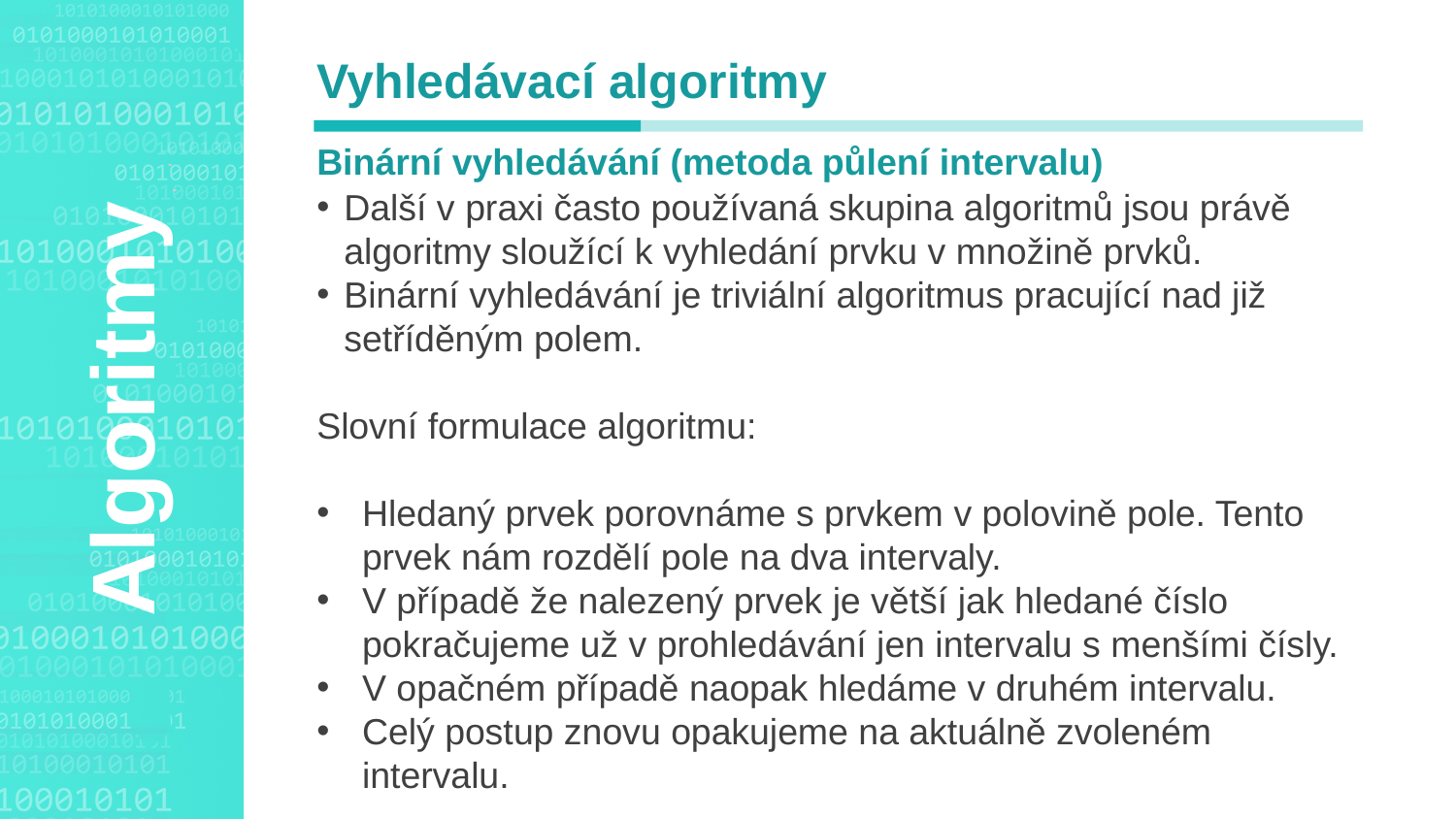

Vyhledávací algoritmy
Binární vyhledávání (metoda půlení intervalu)
Další v praxi často používaná skupina algoritmů jsou právě algoritmy sloužící k vyhledání prvku v množině prvků.
Binární vyhledávání je triviální algoritmus pracující nad již setříděným polem.

Slovní formulace algoritmu:

Hledaný prvek porovnáme s prvkem v polovině pole. Tento prvek nám rozdělí pole na dva intervaly.
V případě že nalezený prvek je větší jak hledané číslo pokračujeme už v prohledávání jen intervalu s menšími čísly.
V opačném případě naopak hledáme v druhém intervalu.
Celý postup znovu opakujeme na aktuálně zvoleném intervalu.
Agenda Style

Algoritmy